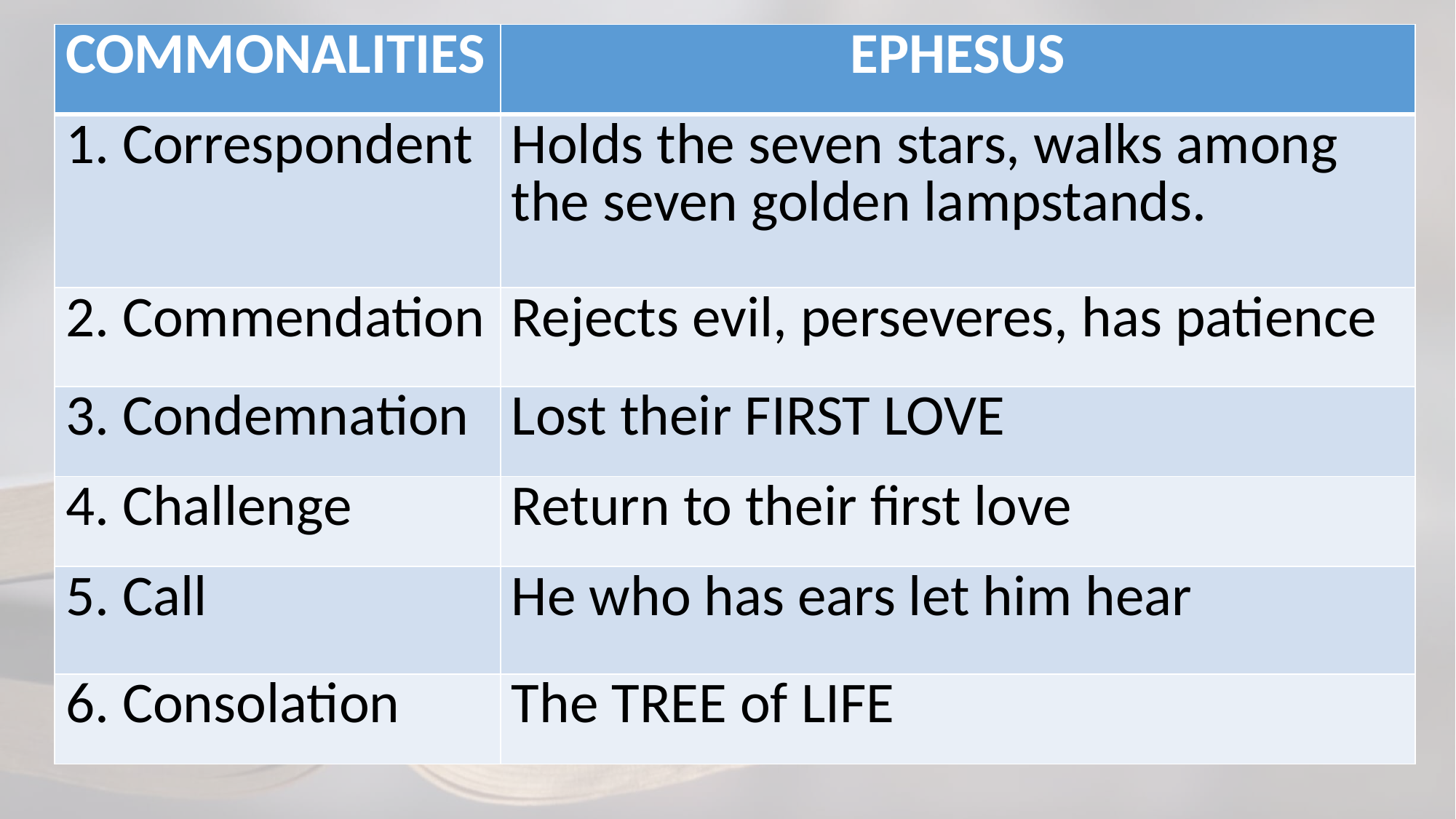

| COMMONALITIES | EPHESUS |
| --- | --- |
| 1. Correspondent | Holds the seven stars, walks among the seven golden lampstands. |
| 2. Commendation | Rejects evil, perseveres, has patience |
| 3. Condemnation | Lost their FIRST LOVE |
| 4. Challenge | Return to their first love |
| 5. Call | He who has ears let him hear |
| 6. Consolation | The TREE of LIFE |